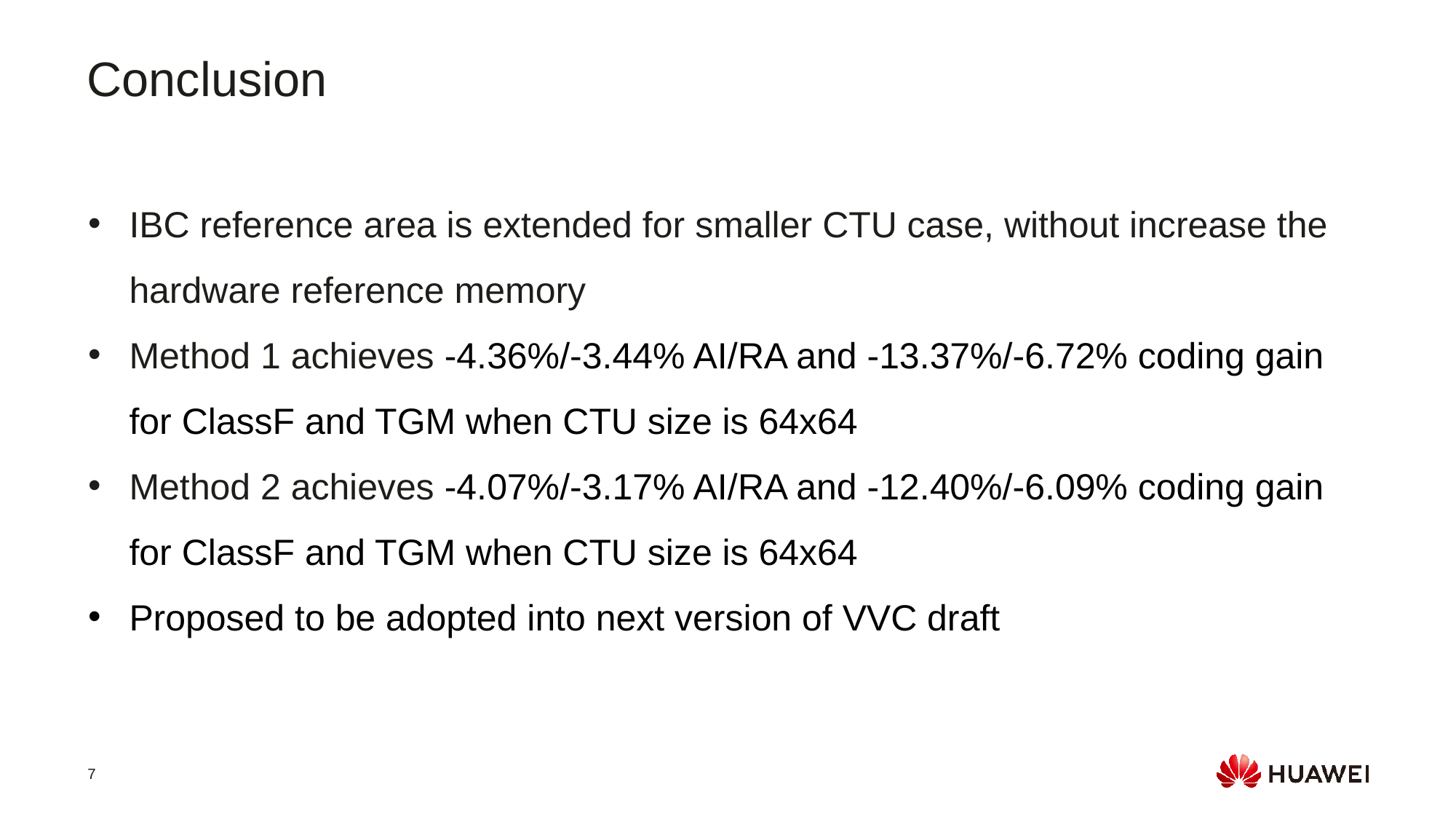

Conclusion
IBC reference area is extended for smaller CTU case, without increase the hardware reference memory
Method 1 achieves -4.36%/-3.44% AI/RA and -13.37%/-6.72% coding gain for ClassF and TGM when CTU size is 64x64
Method 2 achieves -4.07%/-3.17% AI/RA and -12.40%/-6.09% coding gain for ClassF and TGM when CTU size is 64x64
Proposed to be adopted into next version of VVC draft